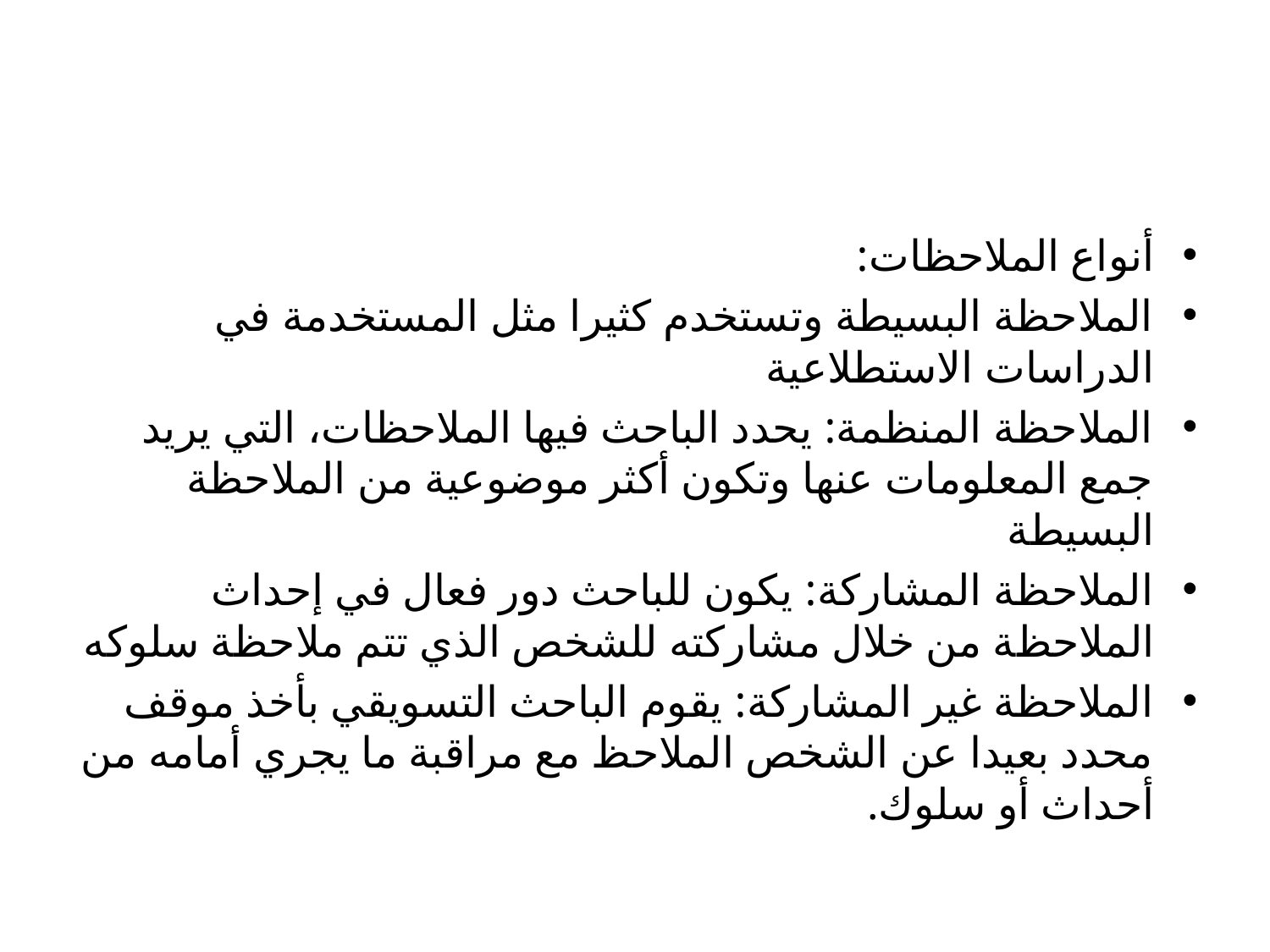

#
أنواع الملاحظات:
الملاحظة البسيطة وتستخدم كثيرا مثل المستخدمة في الدراسات الاستطلاعية
الملاحظة المنظمة: يحدد الباحث فيها الملاحظات، التي يريد جمع المعلومات عنها وتكون أكثر موضوعية من الملاحظة البسيطة
الملاحظة المشاركة: يكون للباحث دور فعال في إحداث الملاحظة من خلال مشاركته للشخص الذي تتم ملاحظة سلوكه
الملاحظة غير المشاركة: يقوم الباحث التسويقي بأخذ موقف محدد بعيدا عن الشخص الملاحظ مع مراقبة ما يجري أمامه من أحداث أو سلوك.